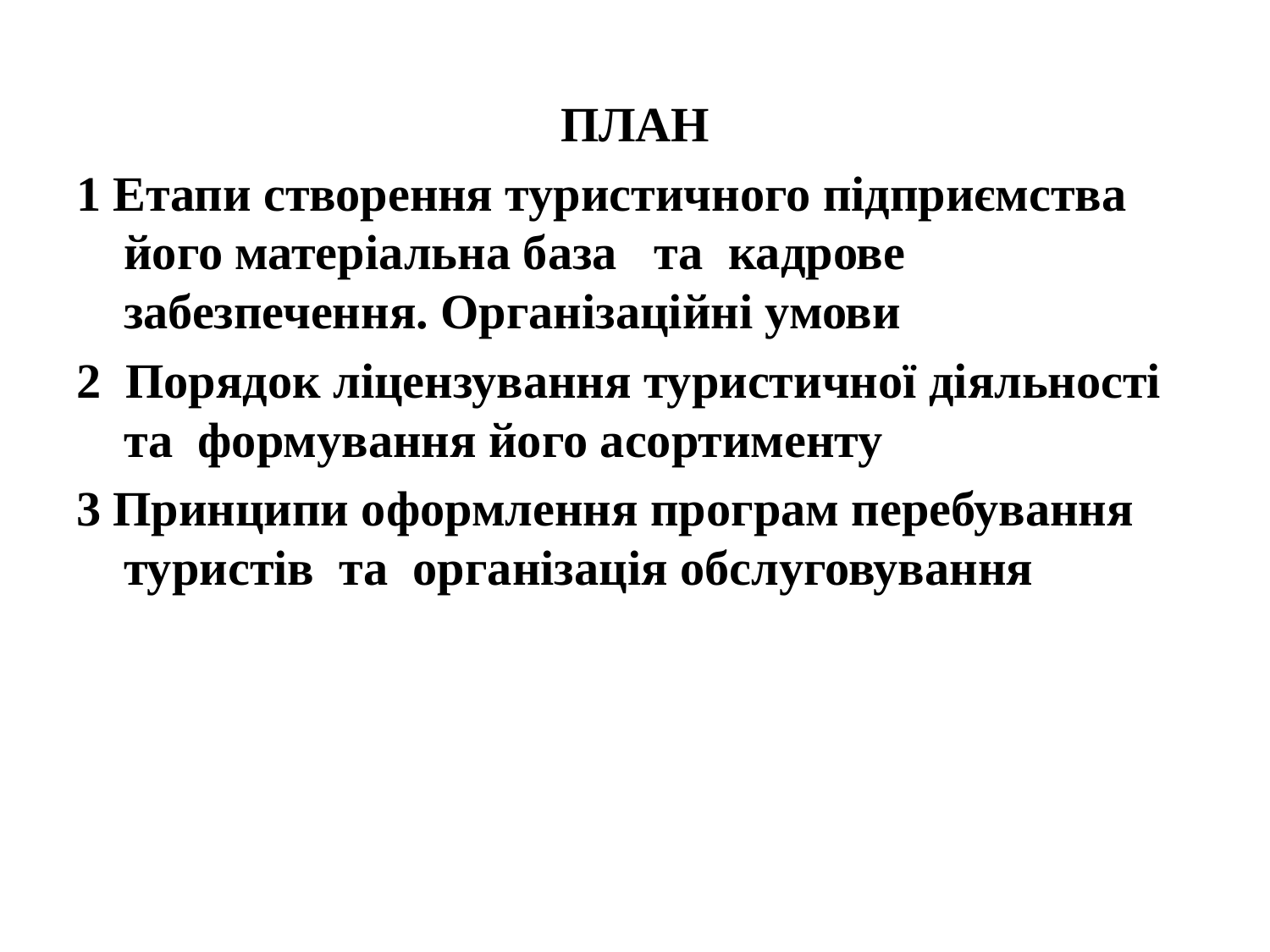

ПЛАН
1 Етапи створення туристичного підприємства його матеріальна база   та  кадрове забезпечення. Організаційні умови
2  Порядок ліцензування туристичної діяльності та  формування його асортименту
3 Принципи оформлення програм перебування туристів  та  організація обслуговування